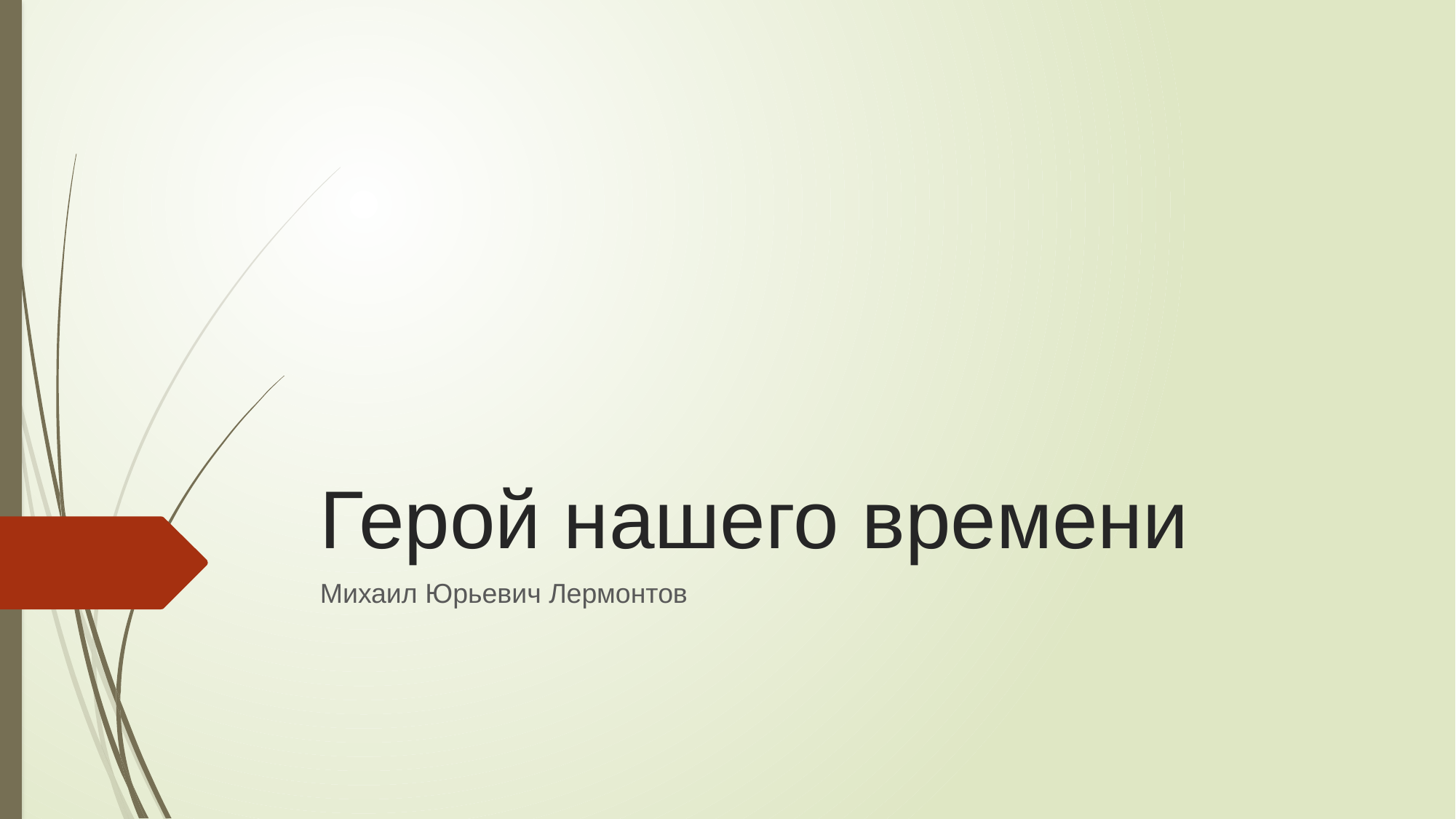

# Герой нашего времени
Михаил Юрьевич Лермонтов